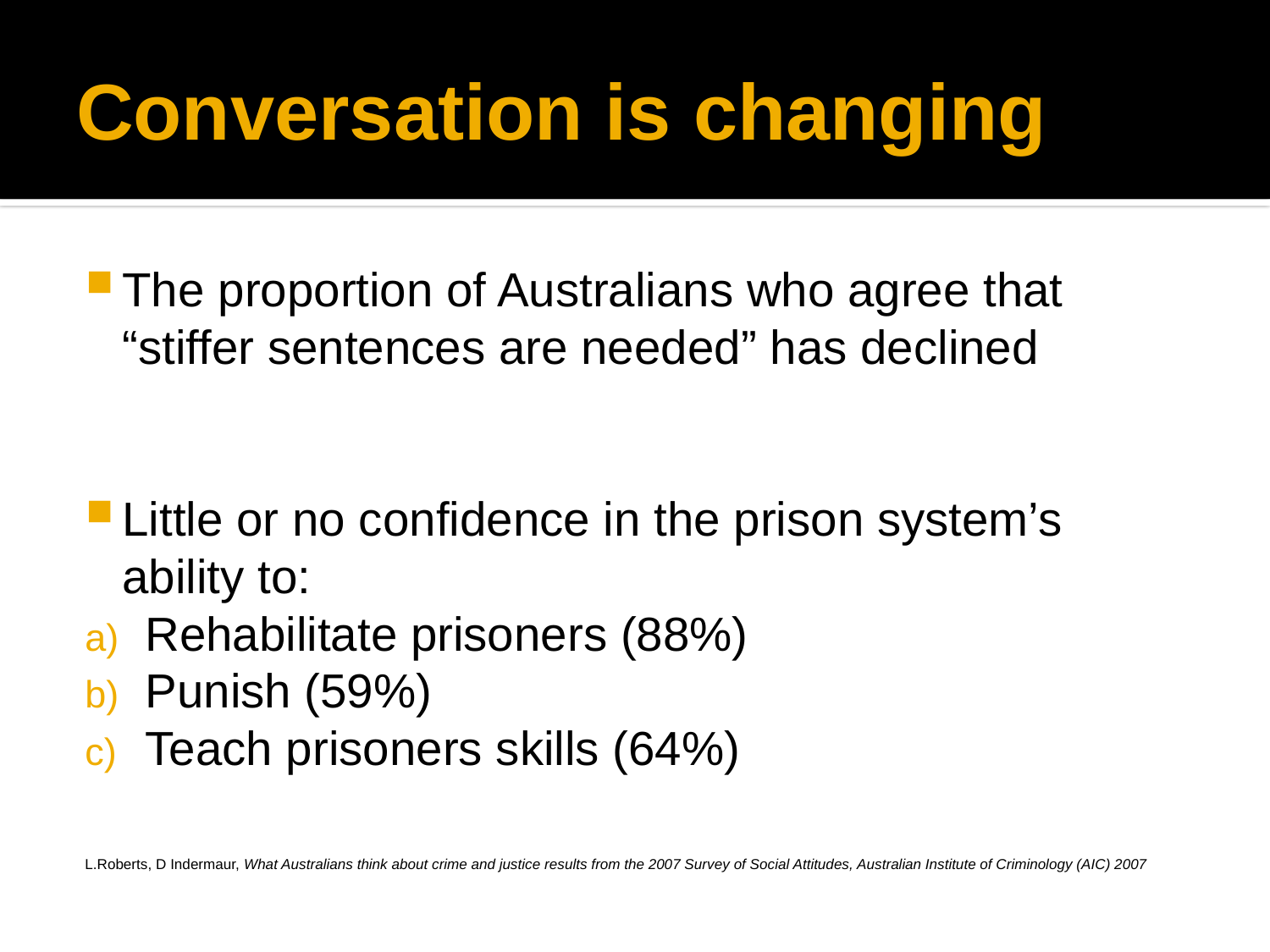

# Conversation is changing
The proportion of Australians who agree that “stiffer sentences are needed” has declined

Little or no confidence in the prison system’s ability to:
Rehabilitate prisoners (88%)
Punish (59%)
Teach prisoners skills (64%)

L.Roberts, D Indermaur, What Australians think about crime and justice results from the 2007 Survey of Social Attitudes, Australian Institute of Criminology (AIC) 2007